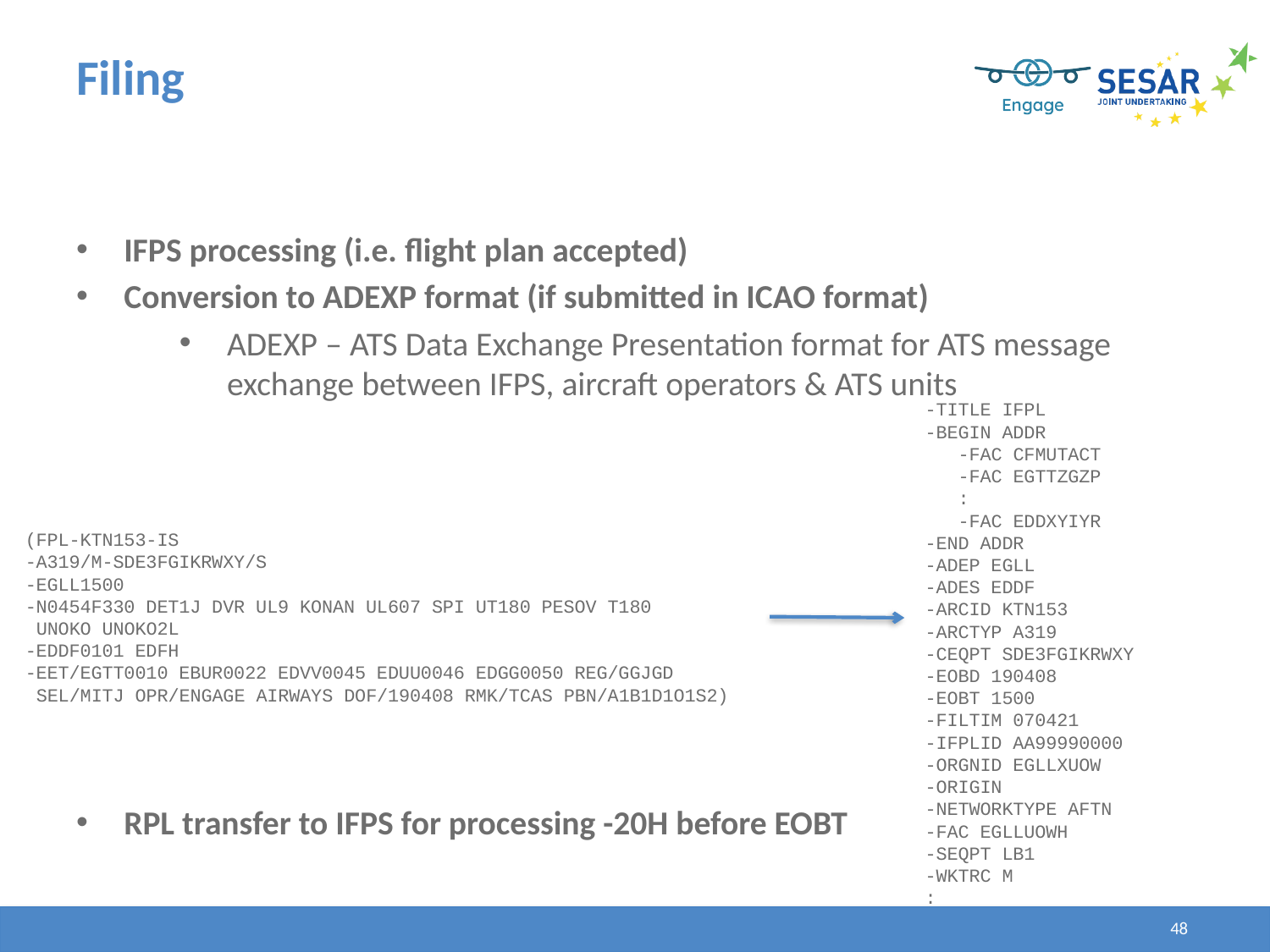

# Filing
IFPS processing (i.e. flight plan accepted)
Conversion to ADEXP format (if submitted in ICAO format)
ADEXP – ATS Data Exchange Presentation format for ATS message exchange between IFPS, aircraft operators & ATS units

RPL transfer to IFPS for processing -20H before EOBT
-TITLE IFPL
-BEGIN ADDR
   -FAC CFMUTACT
   -FAC EGTTZGZP
   :
   -FAC EDDXYIYR
-END ADDR
-ADEP EGLL
-ADES EDDF
-ARCID KTN153
-ARCTYP A319
-CEQPT SDE3FGIKRWXY
-EOBD 190408
-EOBT 1500
-FILTIM 070421
-IFPLID AA99990000
-ORGNID EGLLXUOW
-ORIGIN
-NETWORKTYPE AFTN
-FAC EGLLUOWH
-SEQPT LB1
-WKTRC M
:
(FPL-KTN153-IS
-A319/M-SDE3FGIKRWXY/S
-EGLL1500
-N0454F330 DET1J DVR UL9 KONAN UL607 SPI UT180 PESOV T180
 UNOKO UNOKO2L
-EDDF0101 EDFH
-EET/EGTT0010 EBUR0022 EDVV0045 EDUU0046 EDGG0050 REG/GGJGD
 SEL/MITJ OPR/ENGAGE AIRWAYS DOF/190408 RMK/TCAS PBN/A1B1D1O1S2)
48